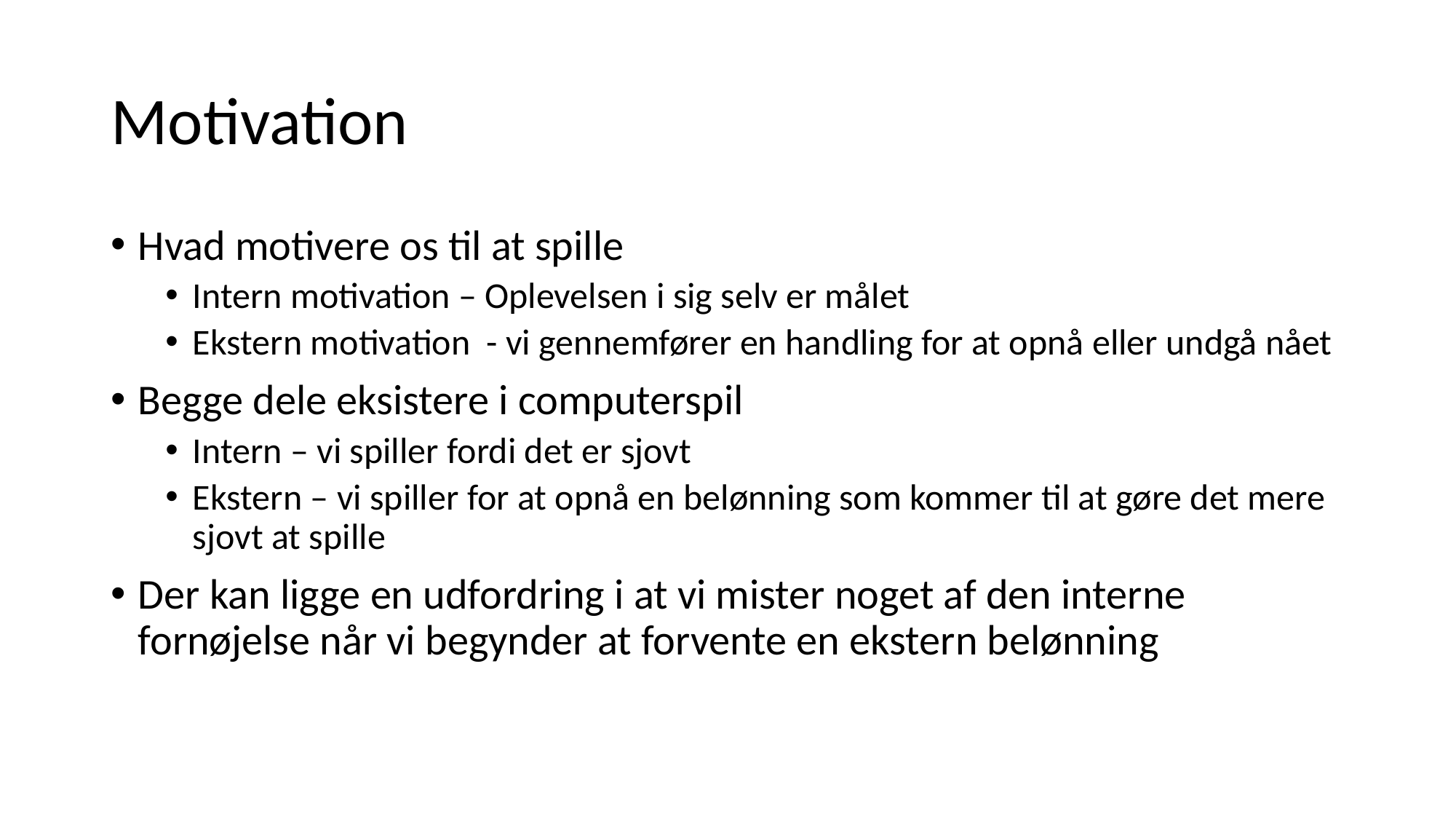

# Motivation
Hvad motivere os til at spille
Intern motivation – Oplevelsen i sig selv er målet
Ekstern motivation  - vi gennemfører en handling for at opnå eller undgå nået
Begge dele eksistere i computerspil
Intern – vi spiller fordi det er sjovt
Ekstern – vi spiller for at opnå en belønning som kommer til at gøre det mere sjovt at spille
Der kan ligge en udfordring i at vi mister noget af den interne fornøjelse når vi begynder at forvente en ekstern belønning